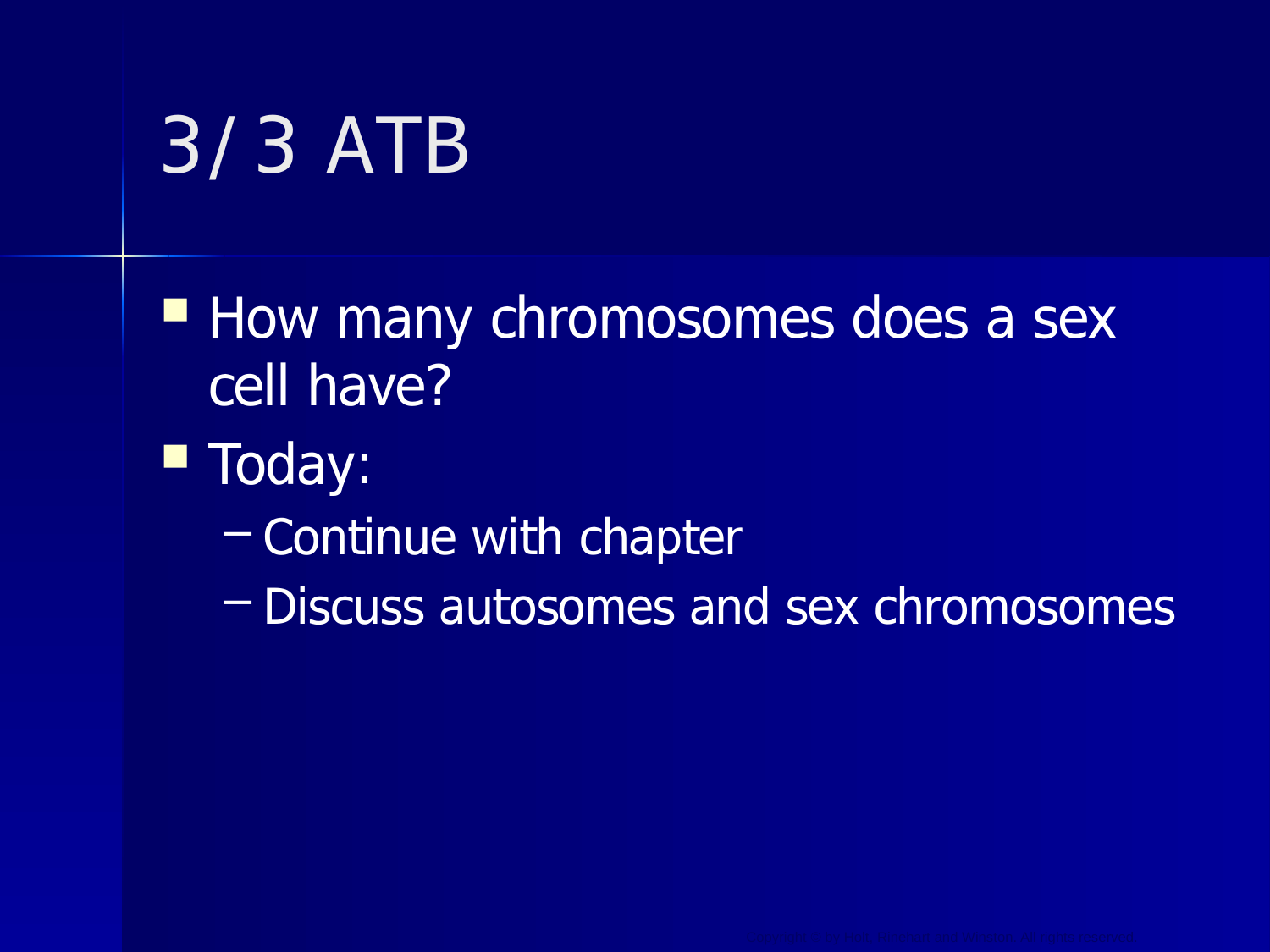

# 3/3 ATB
How many chromosomes does a sex cell have?
Today:
Continue with chapter
Discuss autosomes and sex chromosomes